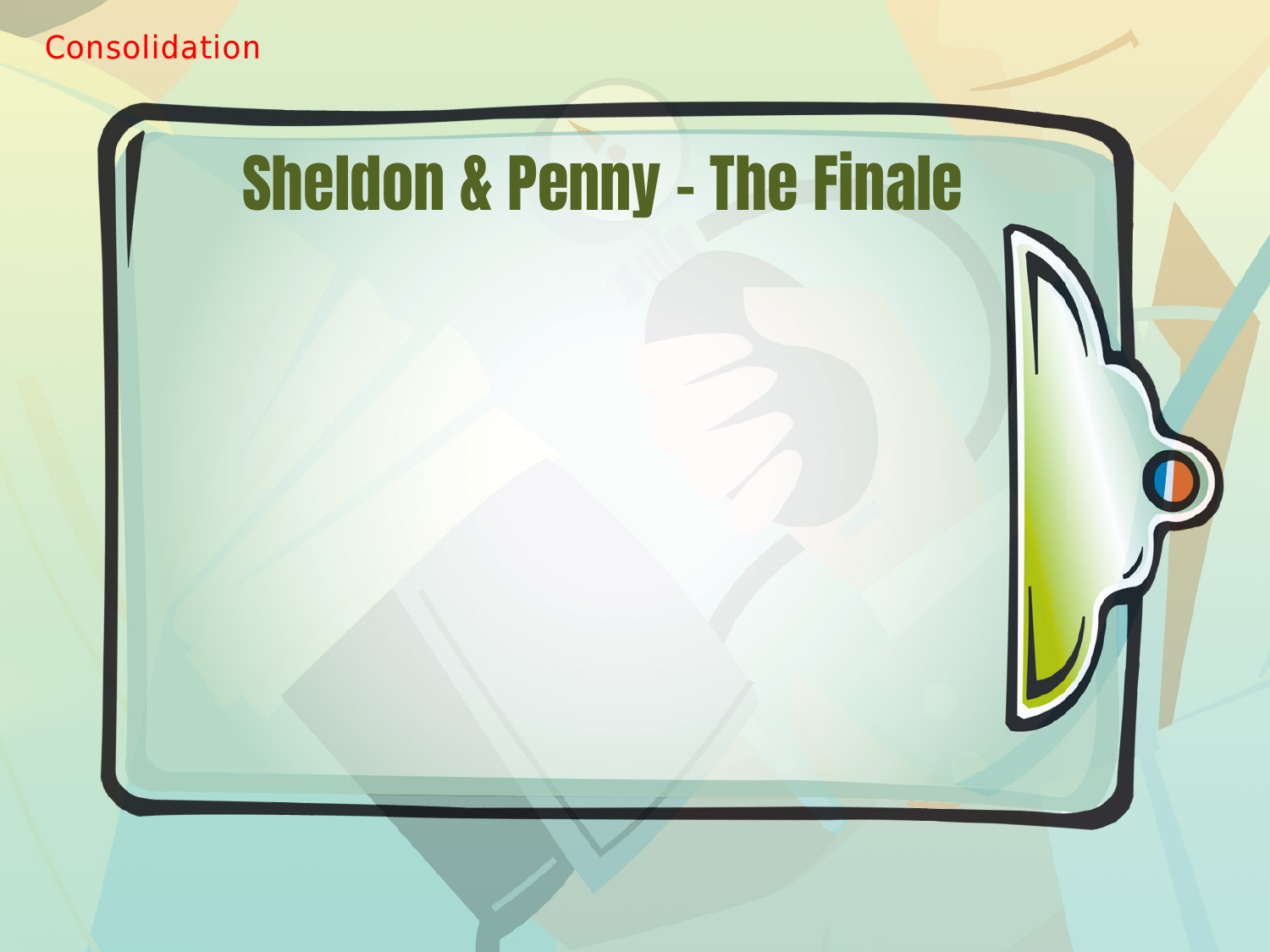

Consolidation
# Sheldon & Penny – The Finale